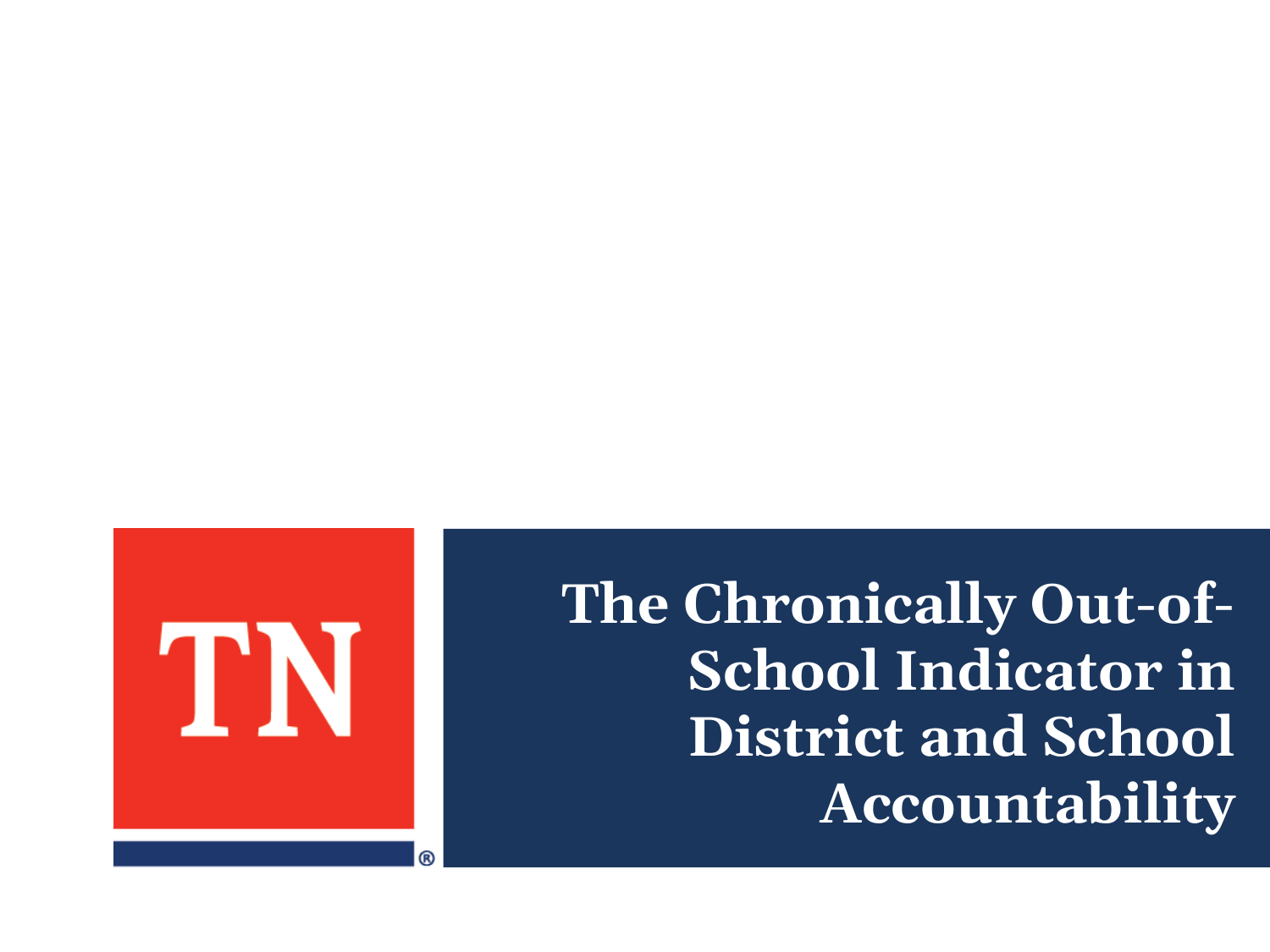

# The Chronically Out-of-School Indicator in District and School Accountability